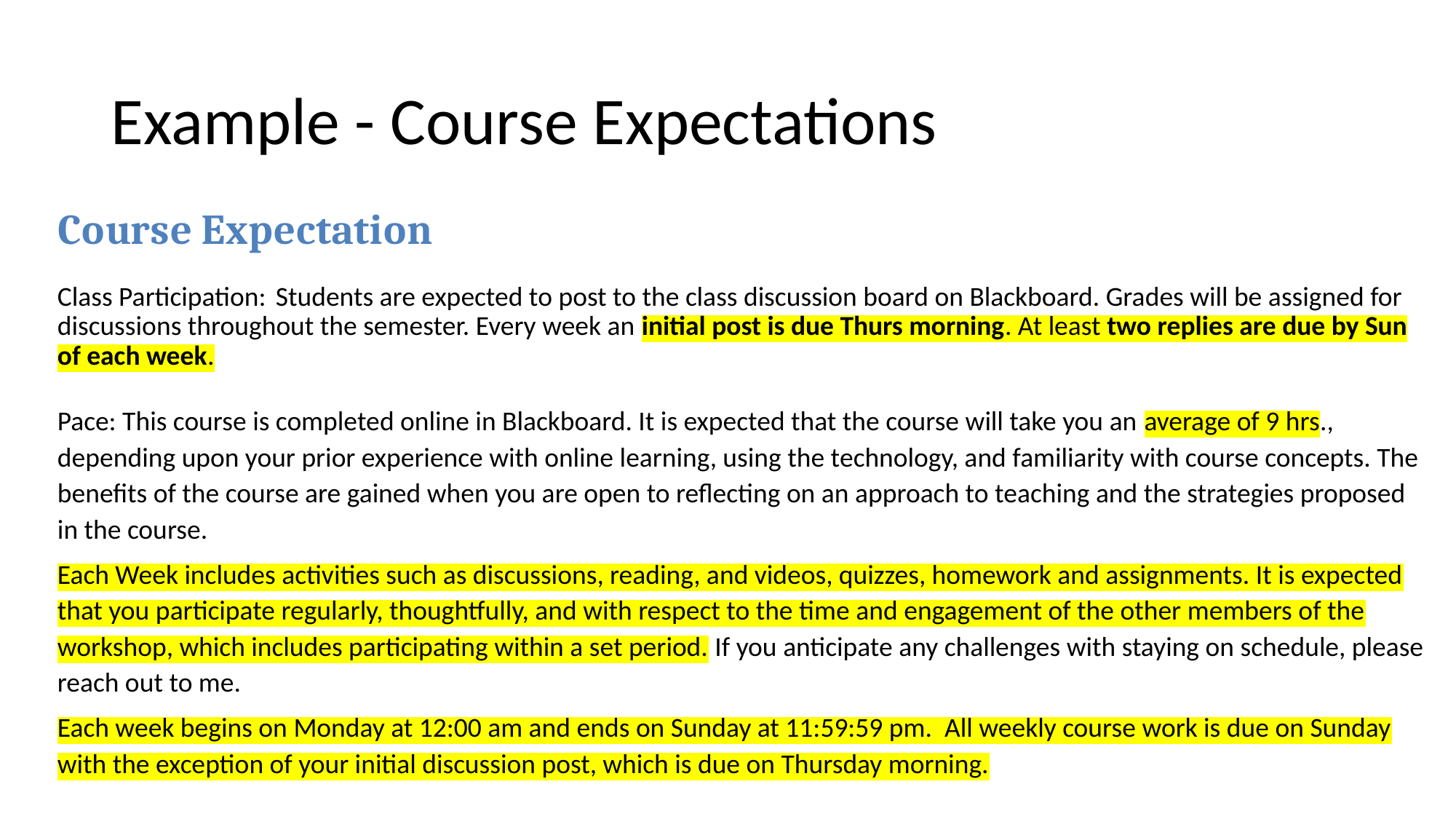

# Example - Course Expectations
Course Expectation

Class Participation:	Students are expected to post to the class discussion board on Blackboard. Grades will be assigned for discussions throughout the semester. Every week an initial post is due Thurs morning. At least two replies are due by Sun of each week.

Pace: This course is completed online in Blackboard. It is expected that the course will take you an average of 9 hrs., depending upon your prior experience with online learning, using the technology, and familiarity with course concepts. The benefits of the course are gained when you are open to reflecting on an approach to teaching and the strategies proposed in the course.
Each Week includes activities such as discussions, reading, and videos, quizzes, homework and assignments. It is expected that you participate regularly, thoughtfully, and with respect to the time and engagement of the other members of the workshop, which includes participating within a set period. If you anticipate any challenges with staying on schedule, please reach out to me.
Each week begins on Monday at 12:00 am and ends on Sunday at 11:59:59 pm.  All weekly course work is due on Sunday with the exception of your initial discussion post, which is due on Thursday morning.